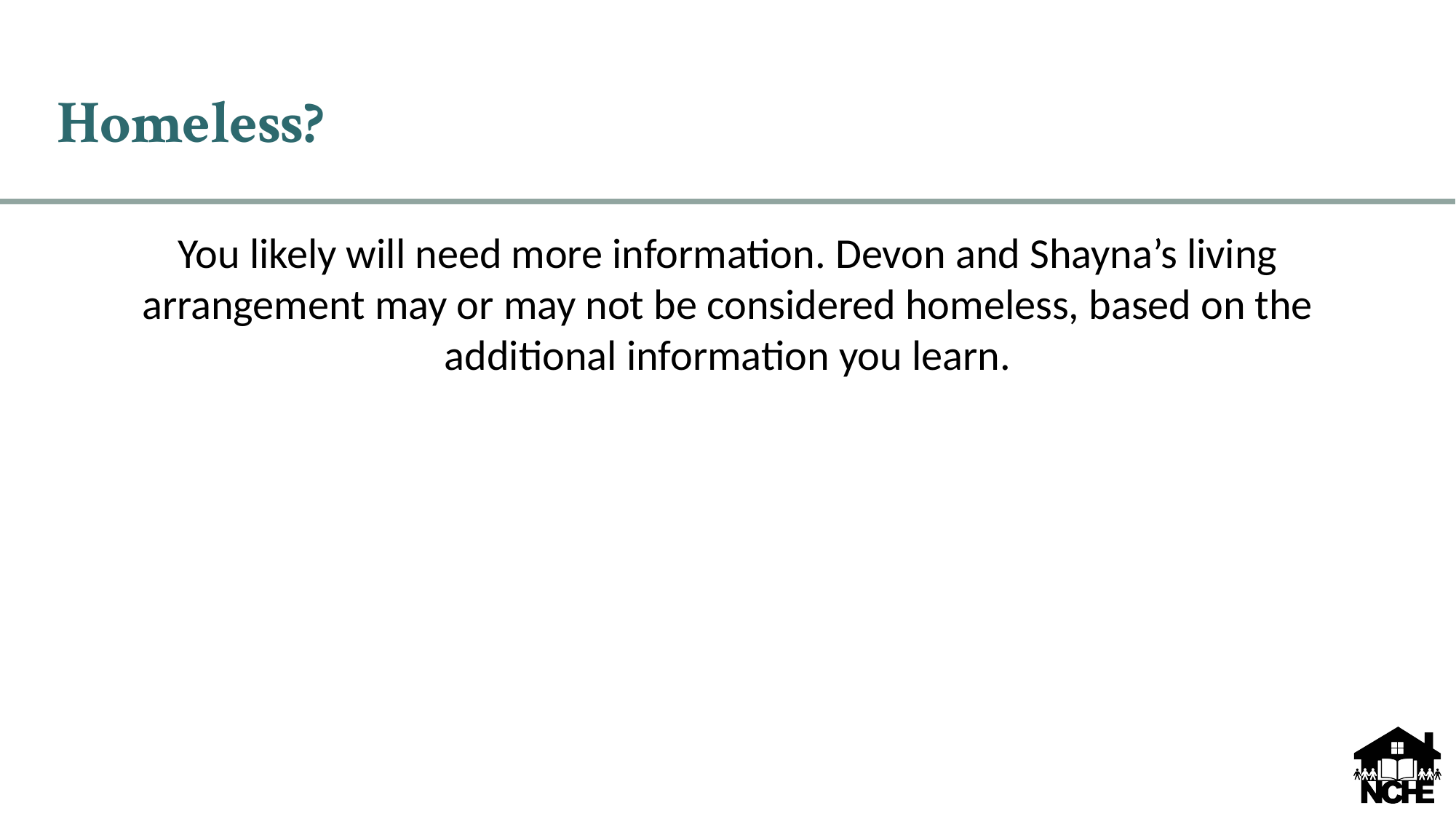

# Homeless?
You likely will need more information. Devon and Shayna’s living arrangement may or may not be considered homeless, based on the additional information you learn.